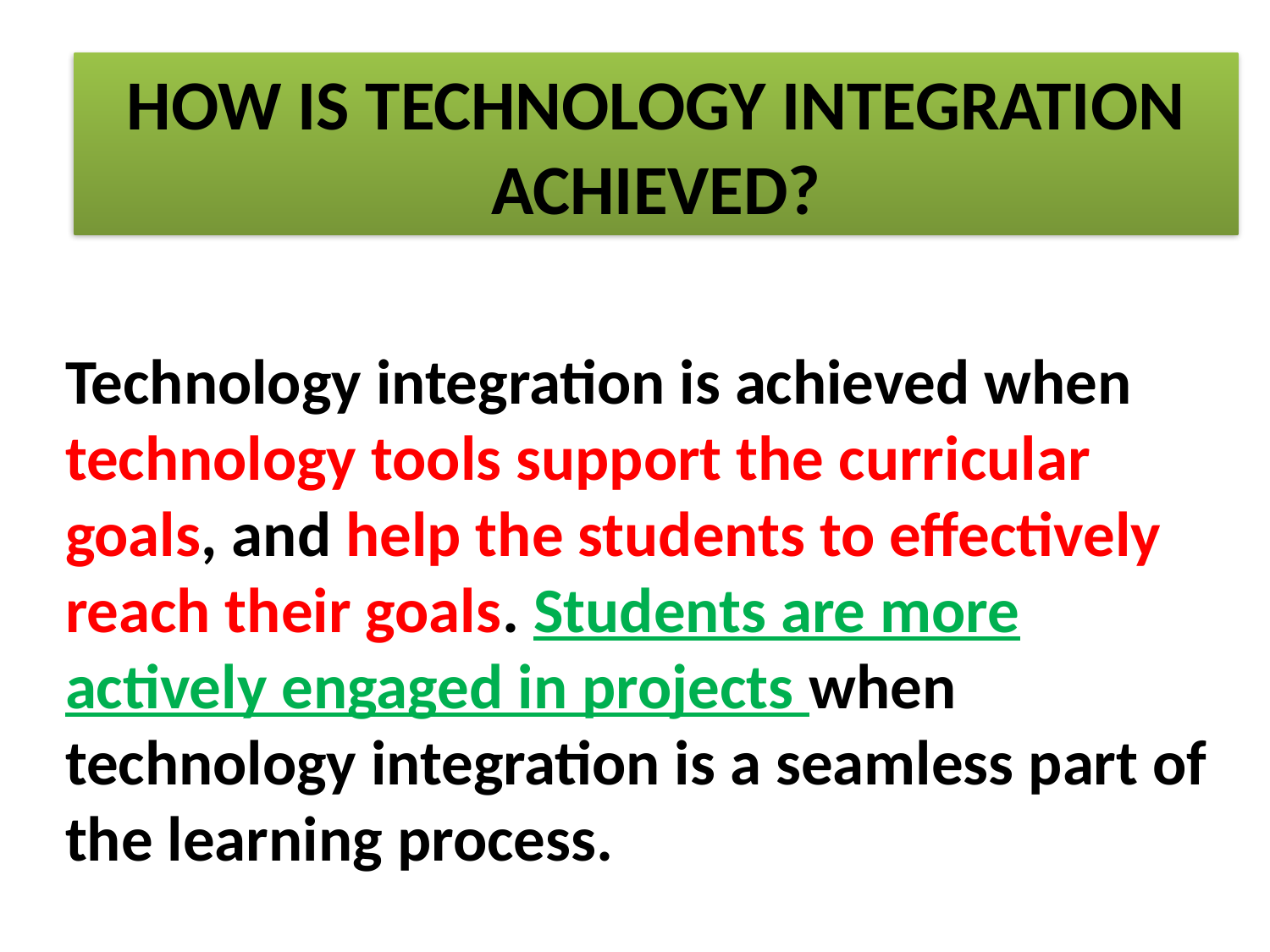

HOW IS TECHNOLOGY INTEGRATION ACHIEVED?

Technology integration is achieved when technology tools support the curricular goals, and help the students to effectively reach their goals. Students are more actively engaged in projects when technology integration is a seamless part of the learning process.